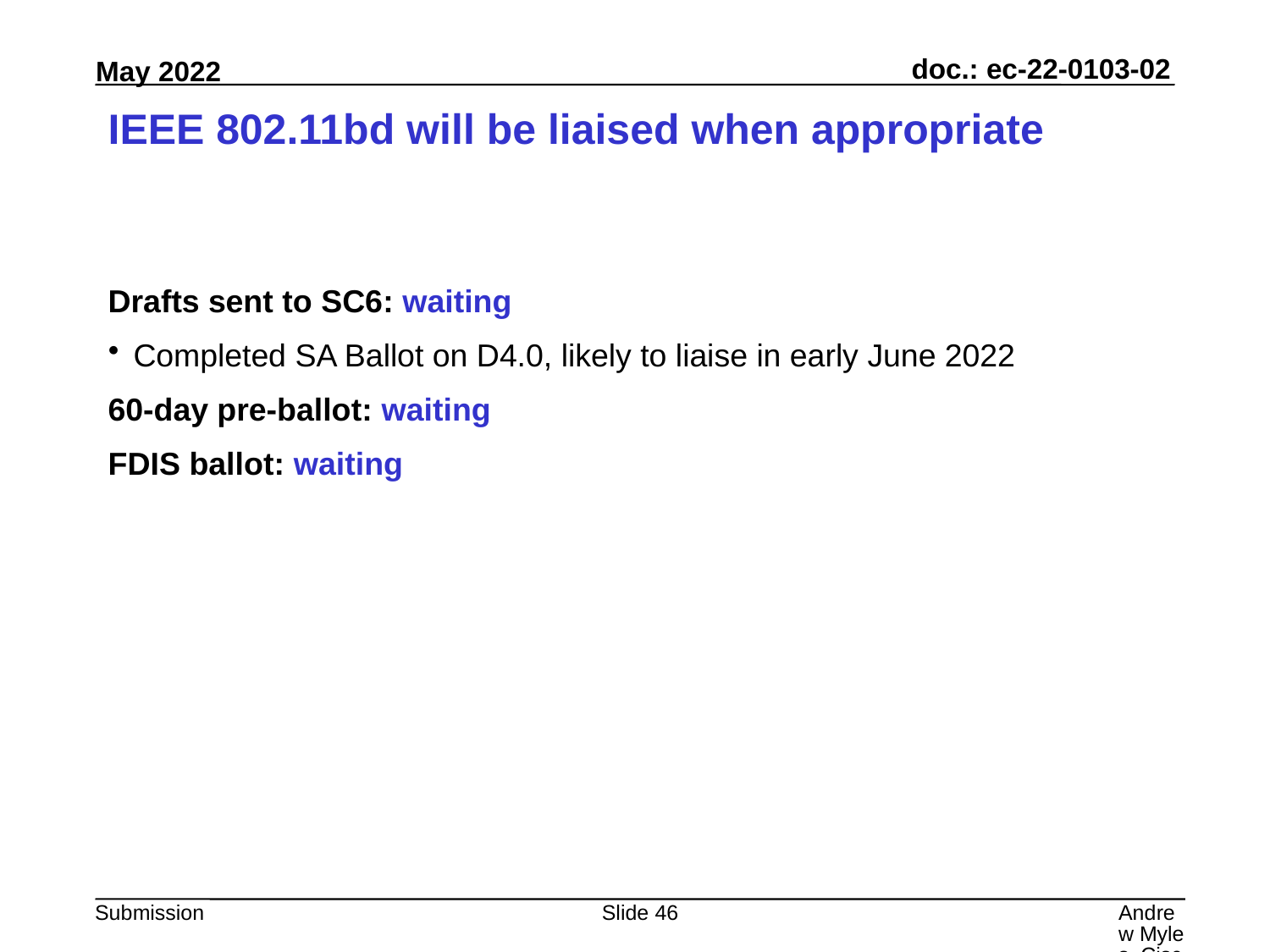

# IEEE 802.11bd will be liaised when appropriate
Drafts sent to SC6: waiting
Completed SA Ballot on D4.0, likely to liaise in early June 2022
60-day pre-ballot: waiting
FDIS ballot: waiting
Slide 46
Andrew Myles, Cisco